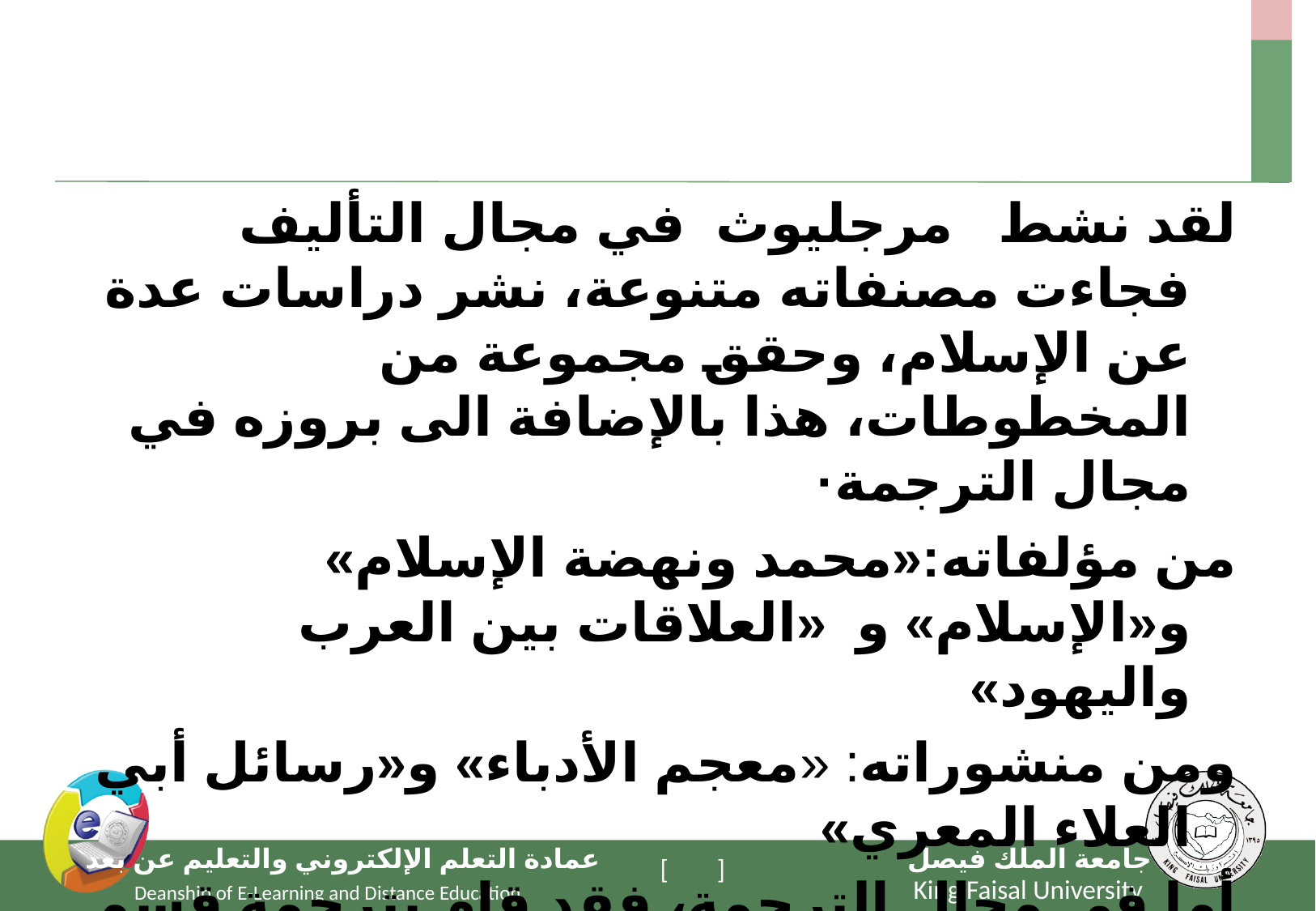

#
لقد نشط   مرجليوث  في مجال التأليف فجاءت مصنفاته متنوعة، نشر دراسات عدة عن الإسلام، وحقق مجموعة من المخطوطات، هذا بالإضافة الى بروزه في مجال الترجمة·
من مؤلفاته:«محمد ونهضة الإسلام» و«الإسلام» و  «العلاقات بين العرب واليهود»
ومن منشوراته: «معجم الأدباء» و«رسائل أبي العلاء المعري»
أما في مجال الترجمة، فقد قام بترجمة قسم كبير من تاريخ  مسكويه  -   «تجارب الأمم» وترجم قسما كبيرا من «تفسير   البيضاوي»  إلى الإنجليزية.